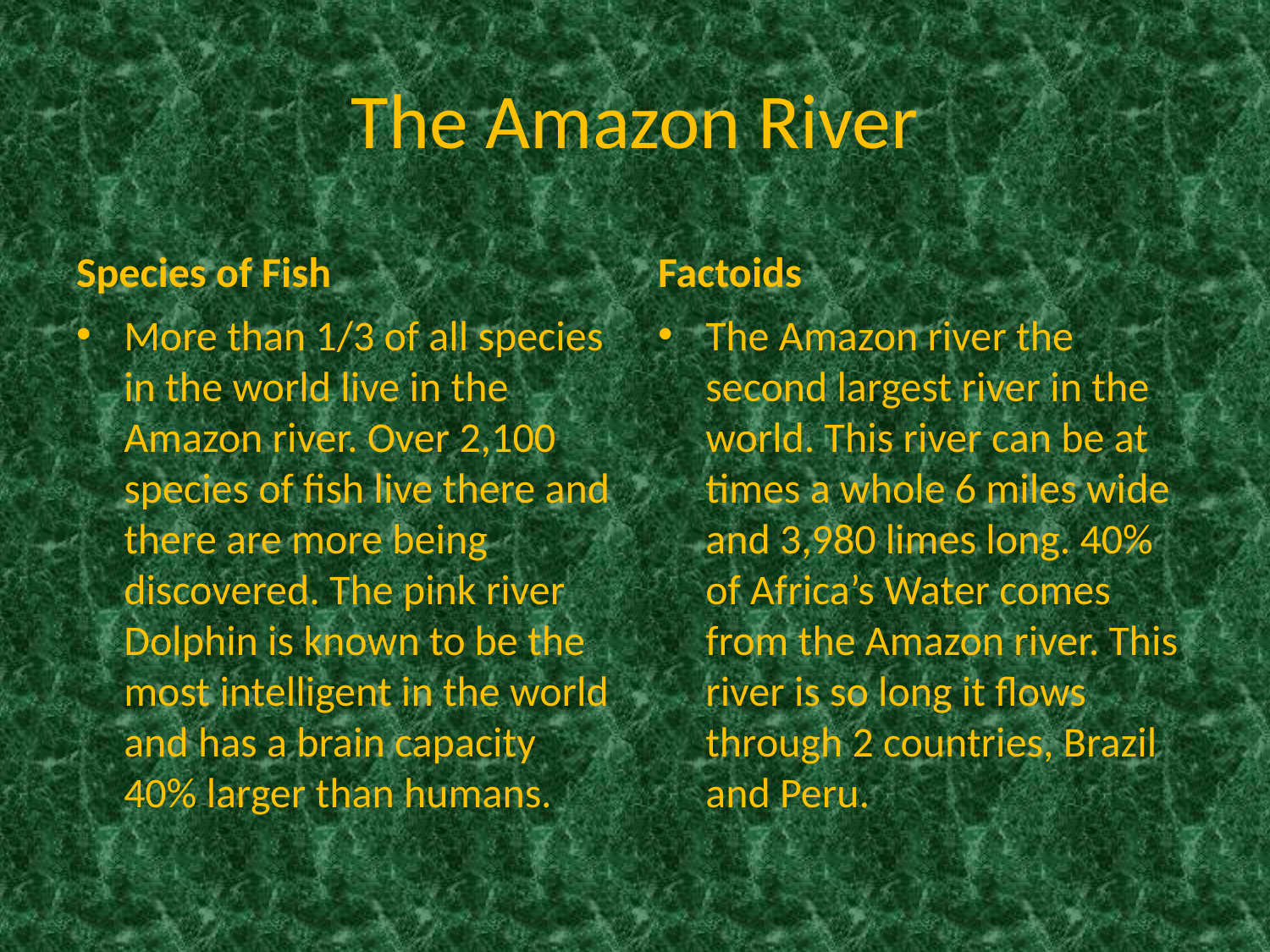

# The Amazon River
Species of Fish
Factoids
More than 1/3 of all species in the world live in the Amazon river. Over 2,100 species of fish live there and there are more being discovered. The pink river Dolphin is known to be the most intelligent in the world and has a brain capacity 40% larger than humans.
The Amazon river the second largest river in the world. This river can be at times a whole 6 miles wide and 3,980 limes long. 40% of Africa’s Water comes from the Amazon river. This river is so long it flows through 2 countries, Brazil and Peru.